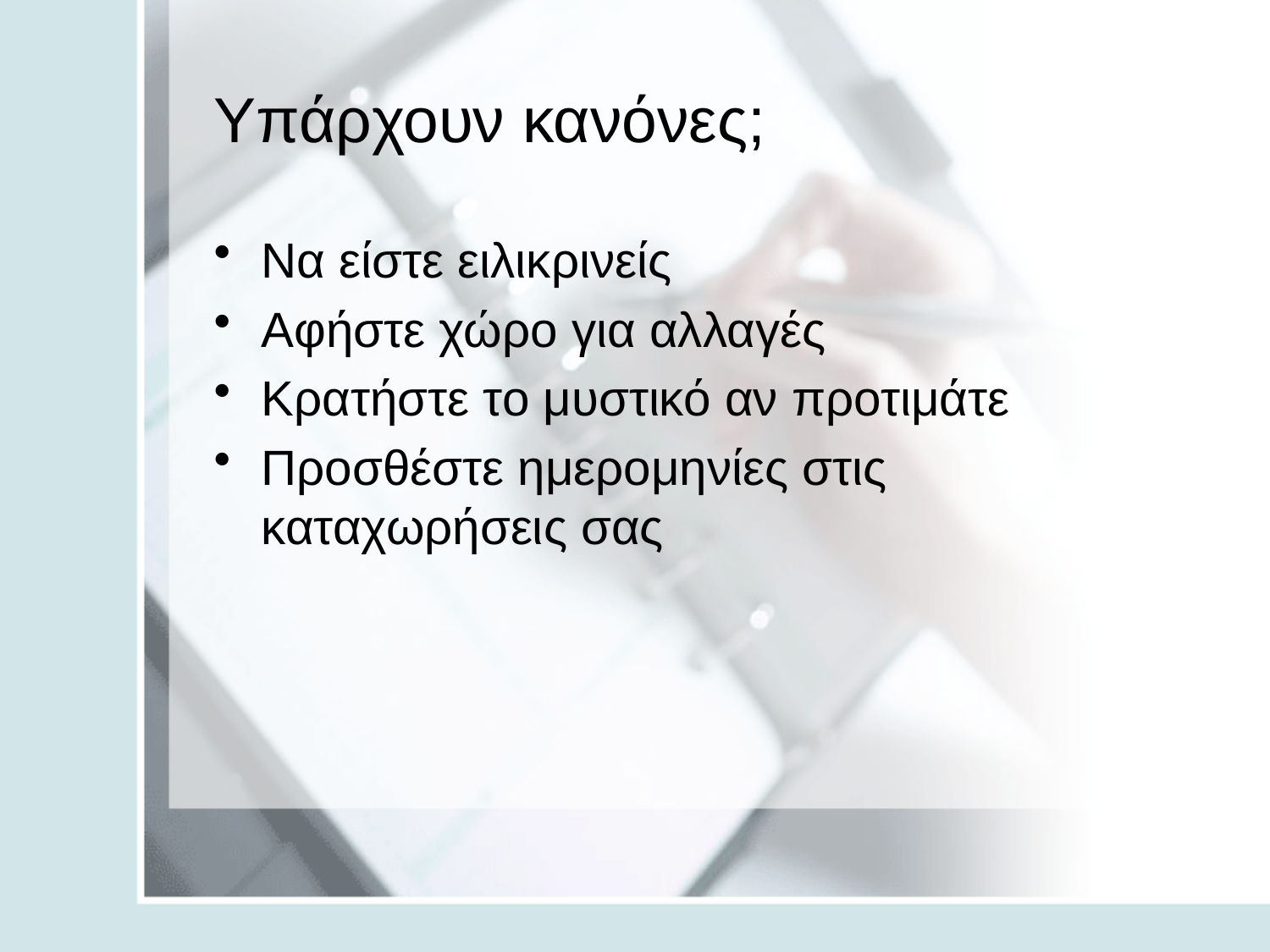

# Υπάρχουν κανόνες;
Να είστε ειλικρινείς
Αφήστε χώρο για αλλαγές
Κρατήστε το μυστικό αν προτιμάτε
Προσθέστε ημερομηνίες στις καταχωρήσεις σας